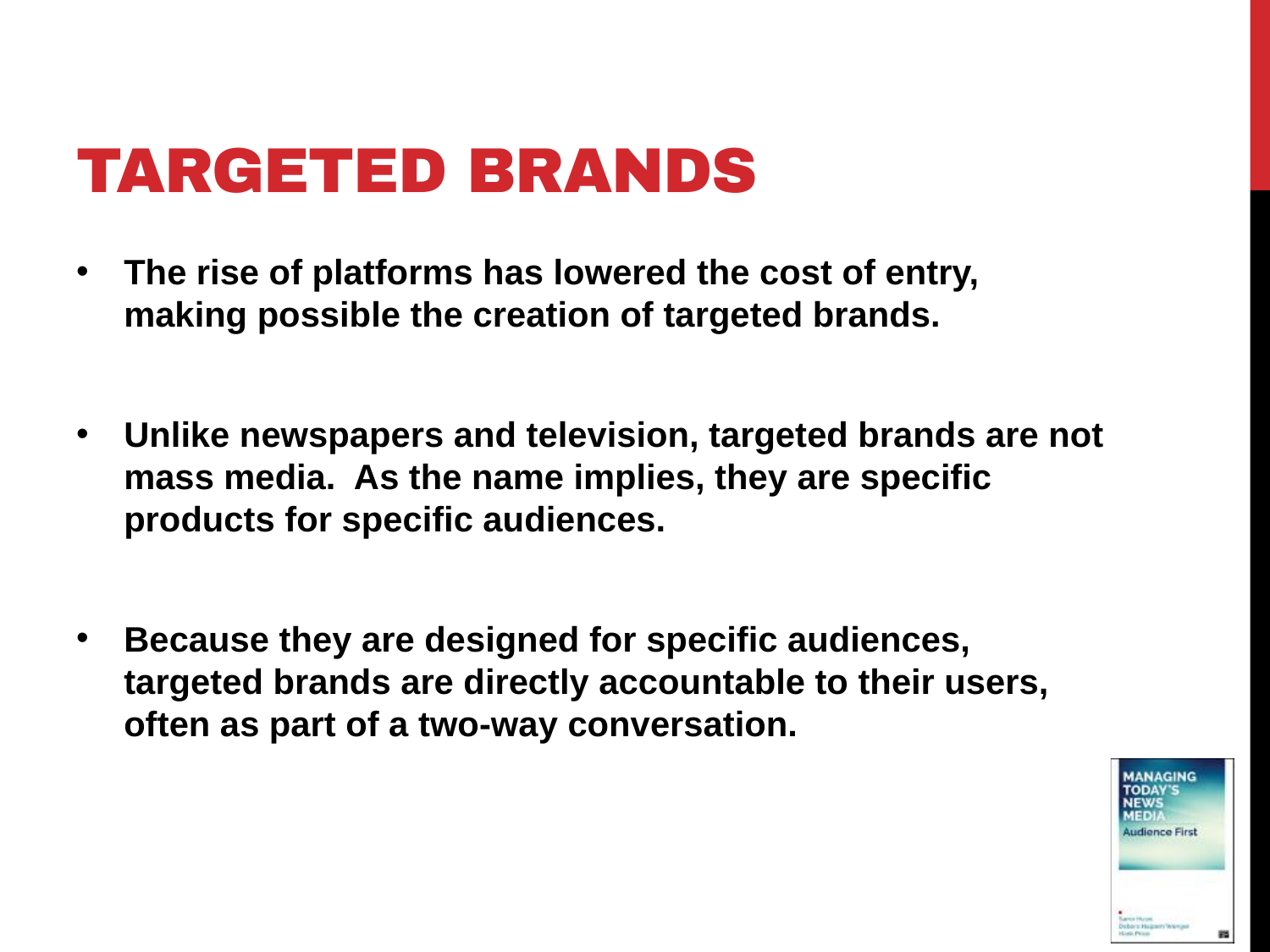

# Targeted Brands
The rise of platforms has lowered the cost of entry, making possible the creation of targeted brands.

Unlike newspapers and television, targeted brands are not mass media.  As the name implies, they are specific products for specific audiences.

Because they are designed for specific audiences, targeted brands are directly accountable to their users, often as part of a two-way conversation.